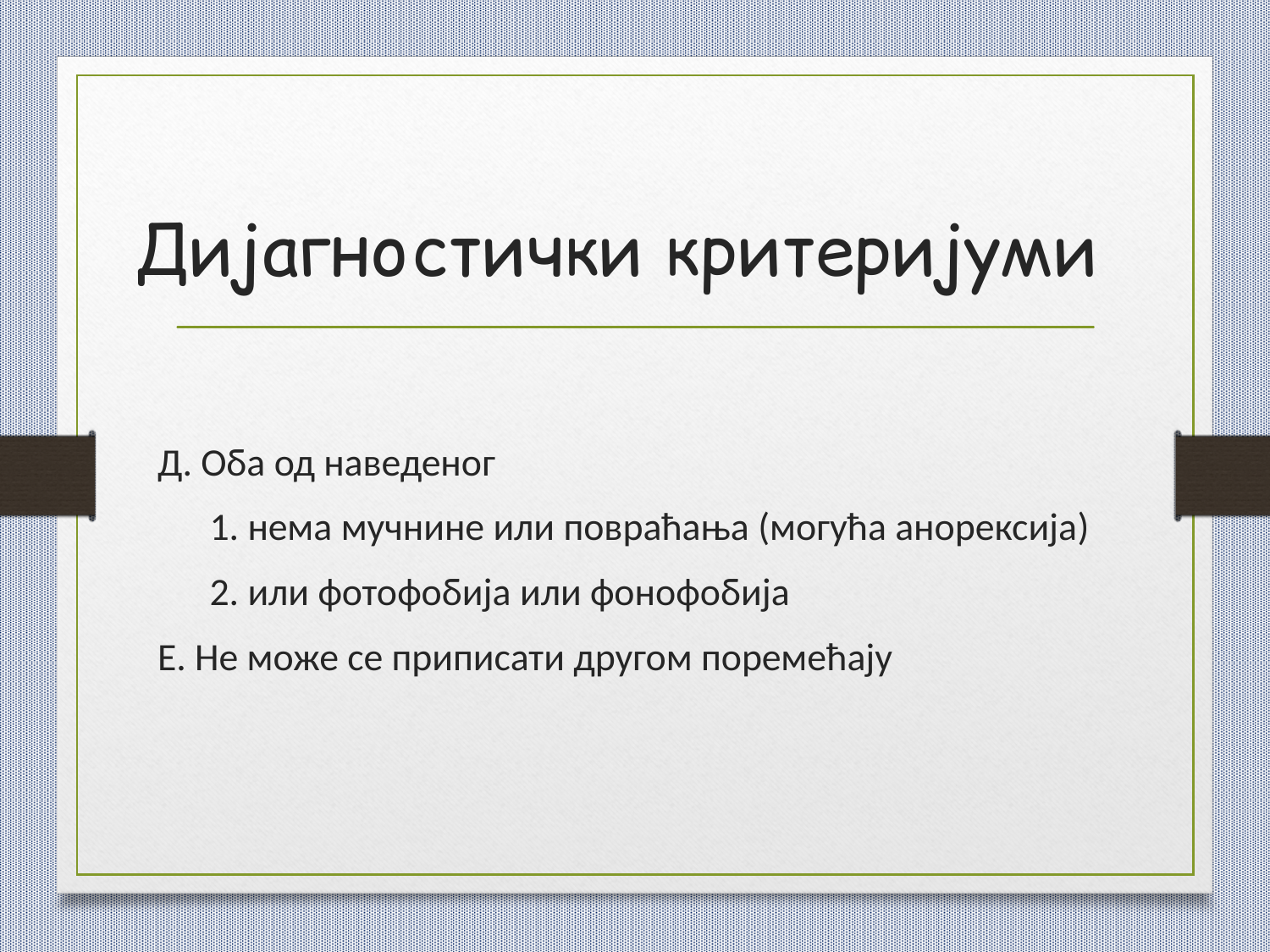

# Дијагностички критеријуми

Д. Оба од наведеног
      1. нема мучнине или повраћања (могућа анорексија)
      2. или фотофобија или фонофобија
Е. Не може се приписати другом поремећају